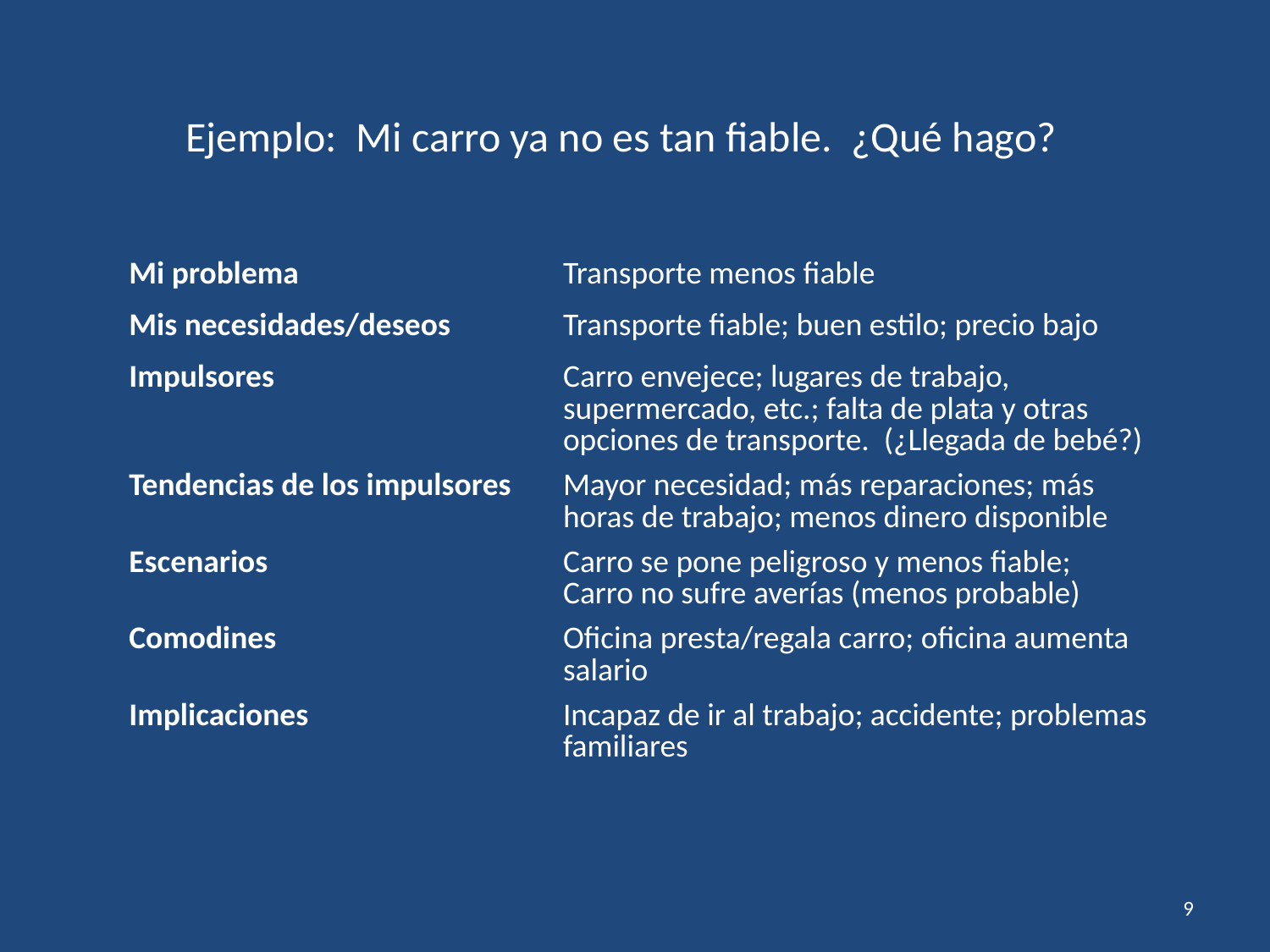

Ejemplo:  Mi carro ya no es tan fiable.  ¿Qué hago?
| Mi problema | Transporte menos fiable |
| --- | --- |
| Mis necesidades/deseos | Transporte fiable; buen estilo; precio bajo |
| Impulsores | Carro envejece; lugares de trabajo, supermercado, etc.; falta de plata y otras opciones de transporte. (¿Llegada de bebé?) |
| Tendencias de los impulsores | Mayor necesidad; más reparaciones; más horas de trabajo; menos dinero disponible |
| Escenarios | Carro se pone peligroso y menos fiable; Carro no sufre averías (menos probable) |
| Comodines | Oficina presta/regala carro; oficina aumenta salario |
| Implicaciones | Incapaz de ir al trabajo; accidente; problemas familiares |
9